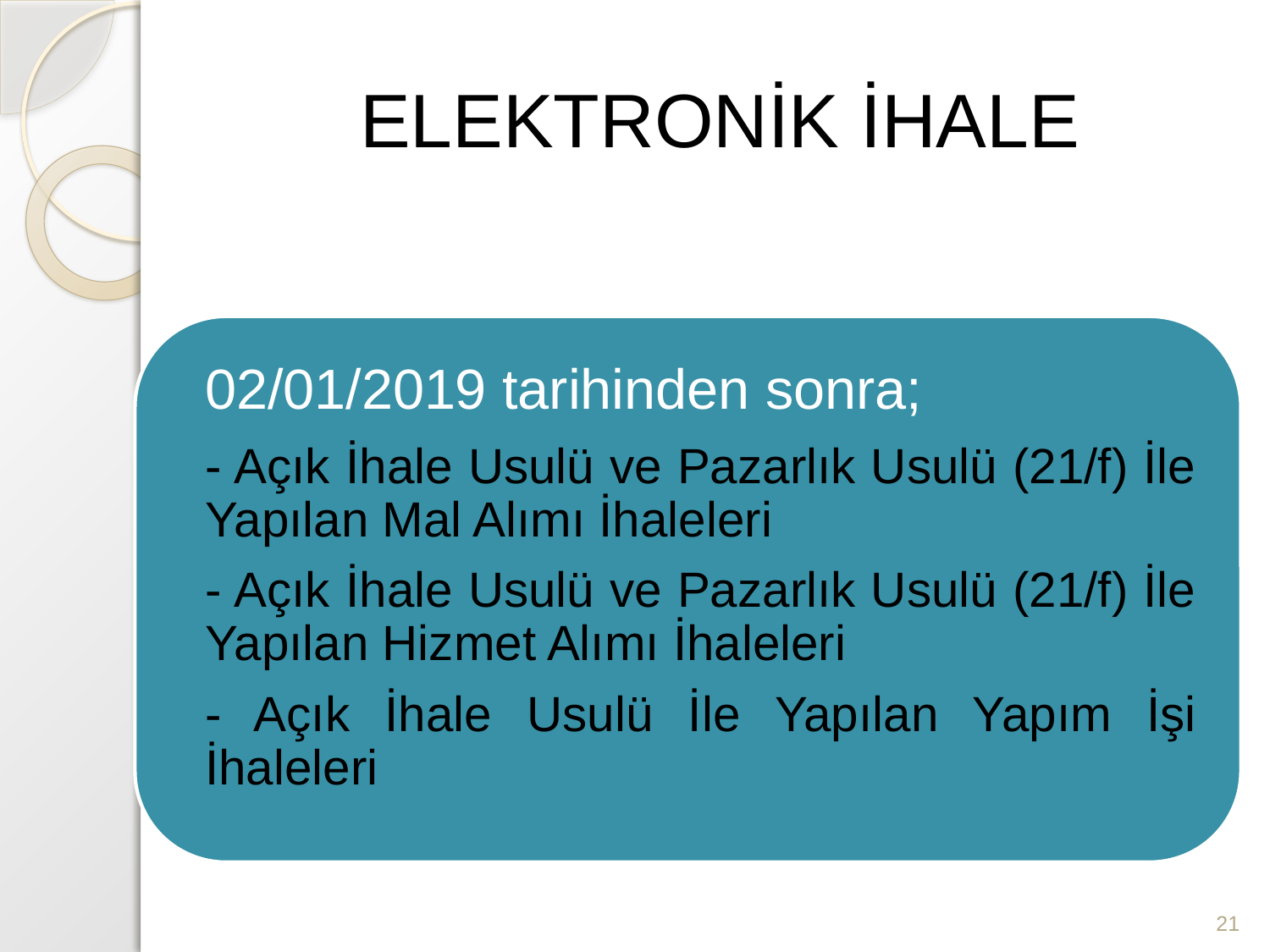

# ELEKTRONİK İHALE

02/01/2019 tarihinden sonra;
- Açık İhale Usulü ve Pazarlık Usulü (21/f) İle Yapılan Mal Alımı İhaleleri
- Açık İhale Usulü ve Pazarlık Usulü (21/f) İle Yapılan Hizmet Alımı İhaleleri
- Açık İhale Usulü İle Yapılan Yapım İşi İhaleleri

21